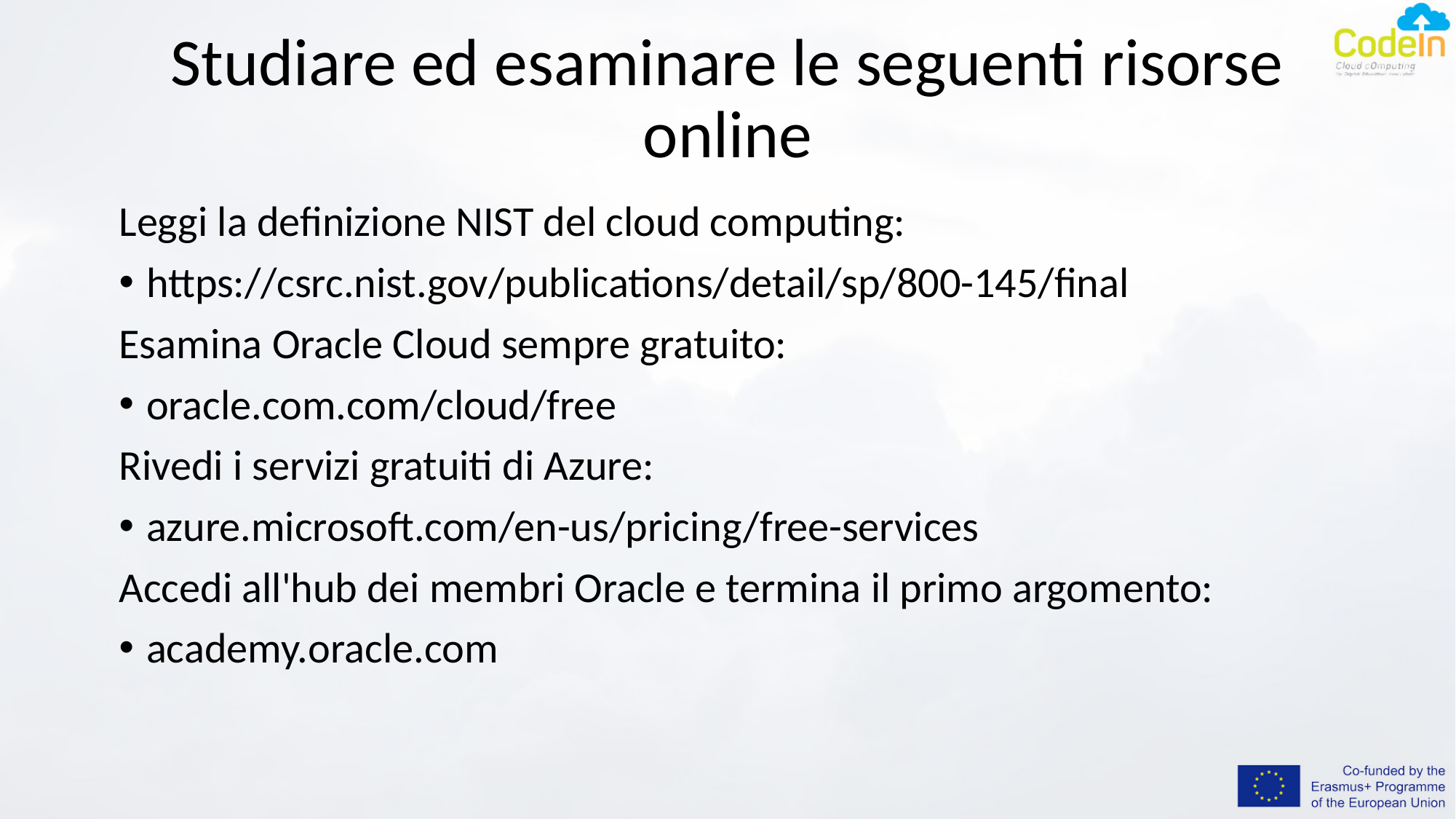

# Studiare ed esaminare le seguenti risorse online
Leggi la definizione NIST del cloud computing:
https://csrc.nist.gov/publications/detail/sp/800-145/final
Esamina Oracle Cloud sempre gratuito:
oracle.com.com/cloud/free
Rivedi i servizi gratuiti di Azure:
azure.microsoft.com/en-us/pricing/free-services
Accedi all'hub dei membri Oracle e termina il primo argomento:
academy.oracle.com